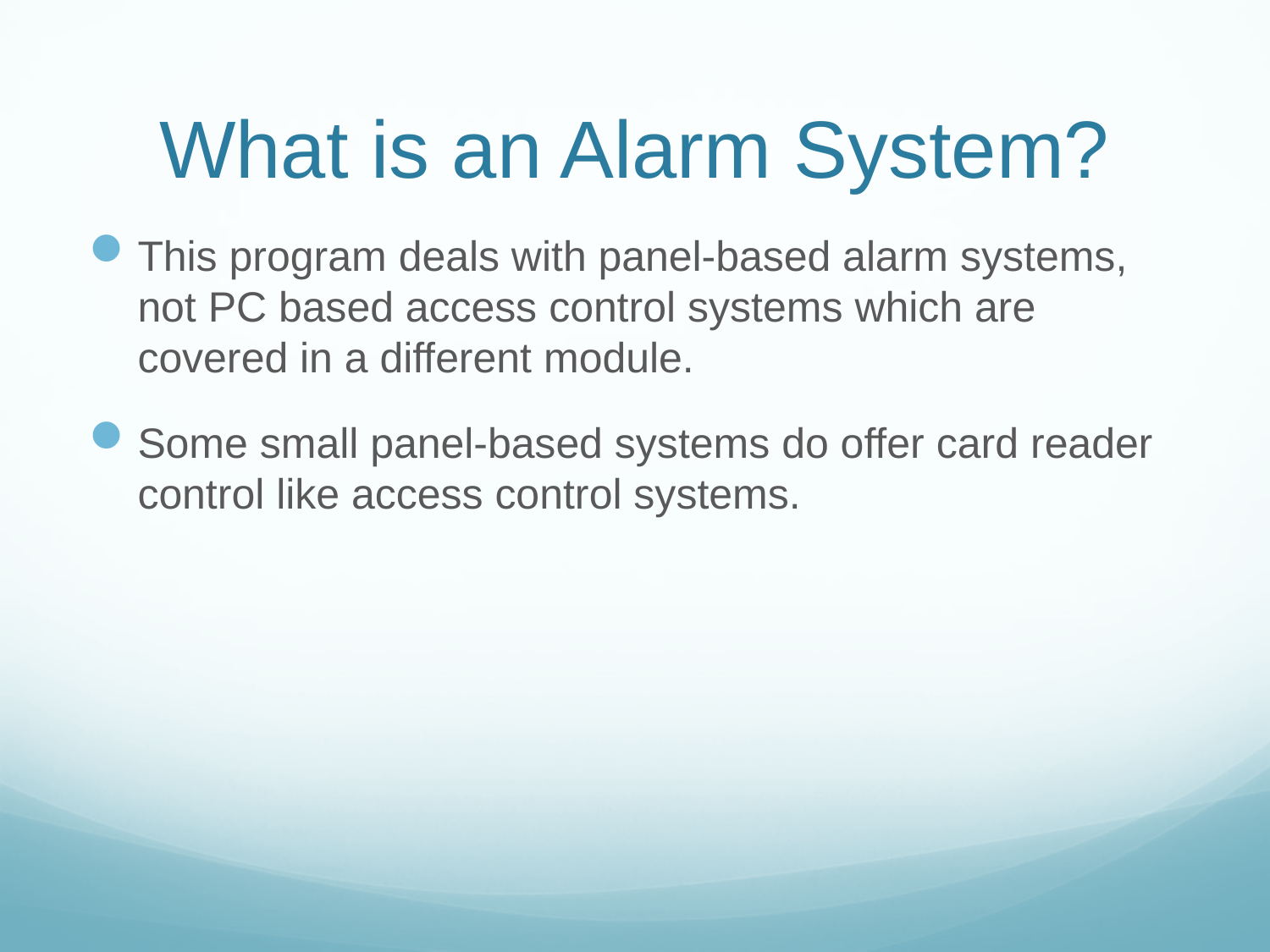

# What is an Alarm System?
This program deals with panel-based alarm systems, not PC based access control systems which are covered in a different module.
Some small panel-based systems do offer card reader control like access control systems.